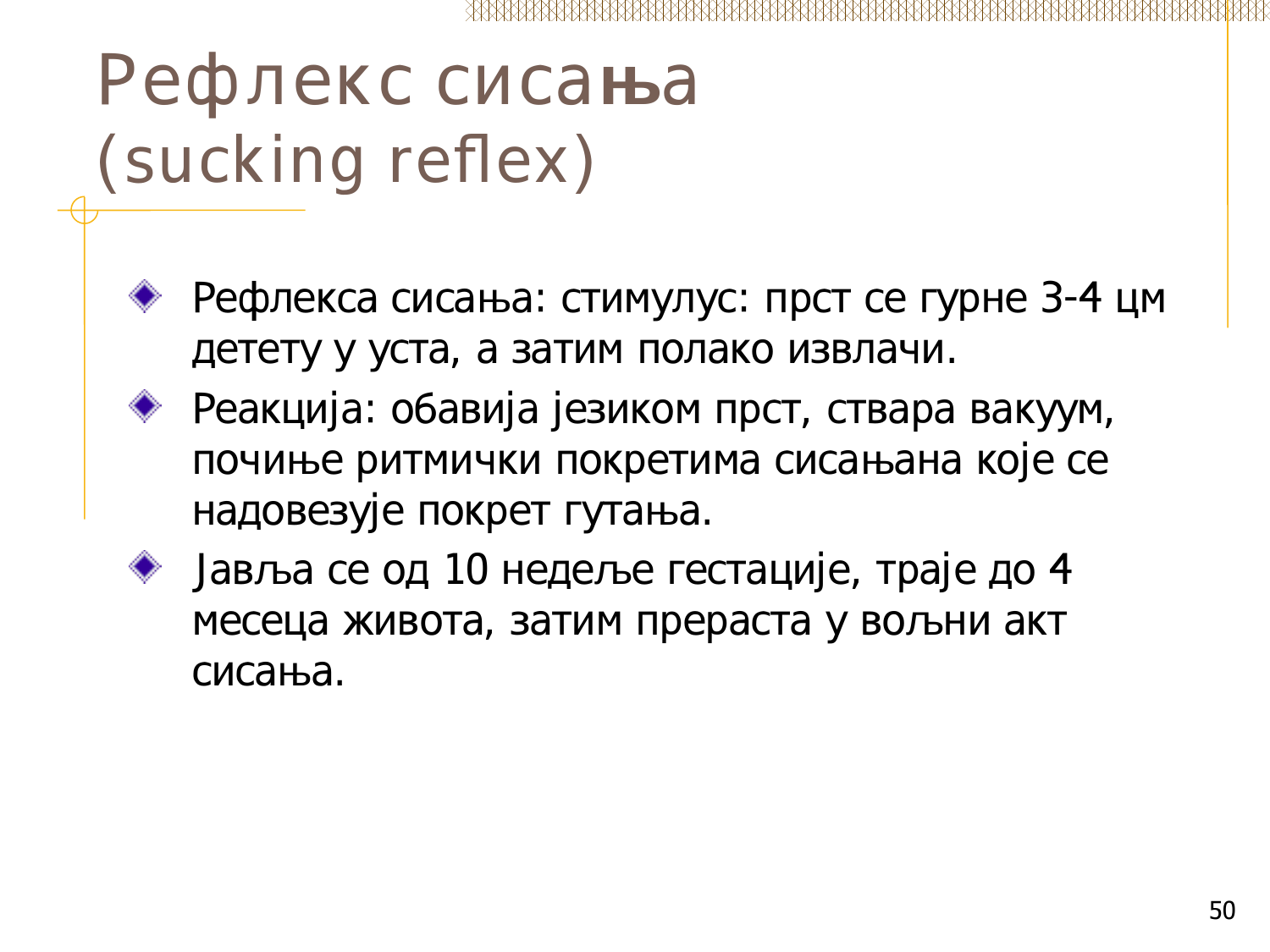

# Рефлекс сисања (sucking reflex)
Рефлекса сисања: стимулус: прст се гурне 3-4 цм детету у уста, а затим полако извлачи.
Реакција: обавија језиком прст, ствара вакуум, почиње ритмички покретима сисањана које се надовезује покрет гутања.
Јавља се од 10 недеље гестације, траје до 4 месеца живота, затим прераста у вољни акт сисања.
50